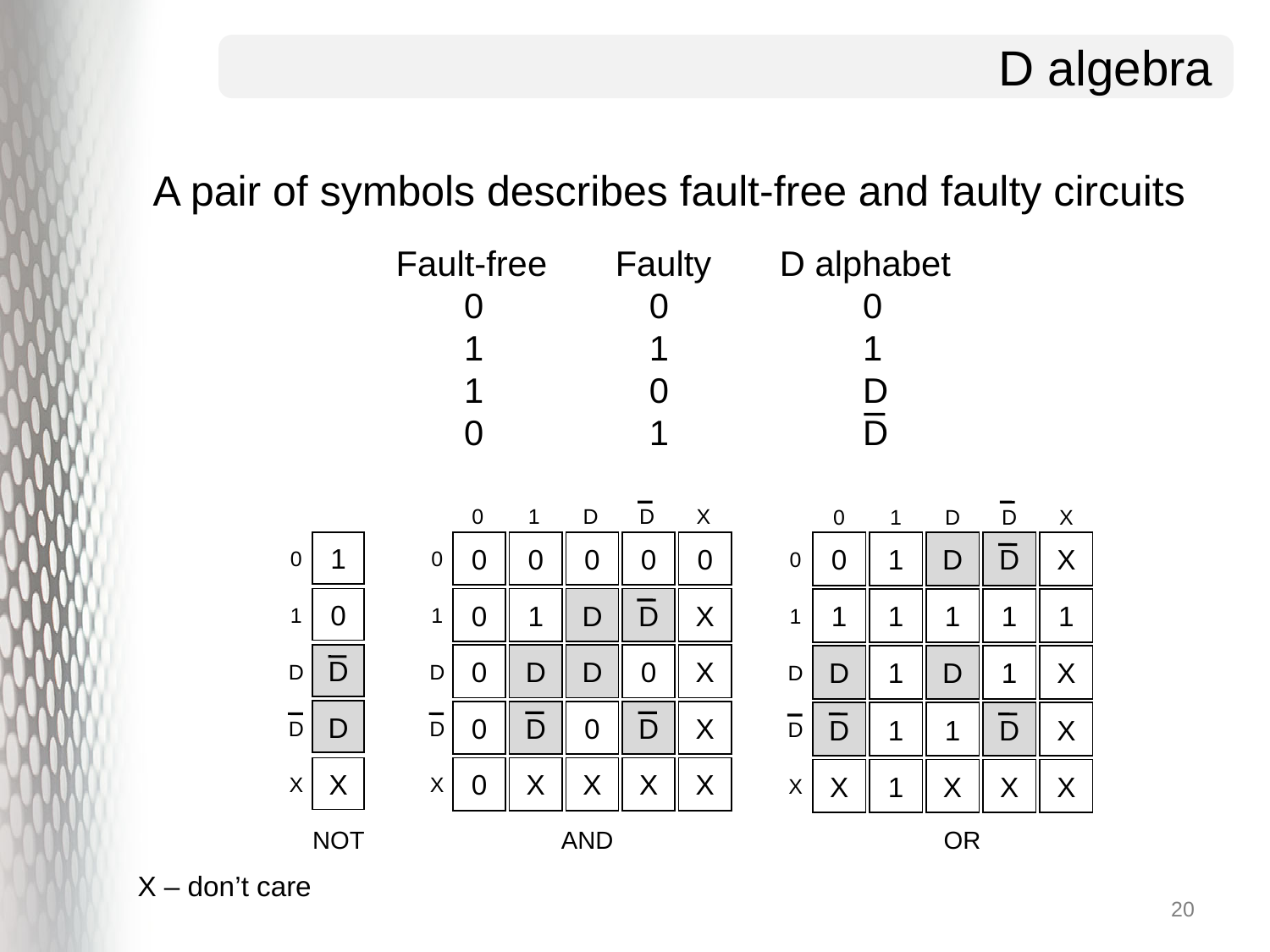

# D algebra
A pair of symbols describes fault-free and faulty circuits
Fault-free       Faulty       D alphabet
       0                 0	              0
       1                 1	              1
       1                 0	              D
       0                 1	              D

0
1
D
D
X

0
0
0
0
0
0
1
D
D
X

0
D
D
0
X
0
D
0
D
X

0
X
X
X
X
0
1
D
D
X

0
1
D
D
X

1
1
1
1
1
D
1
D
1
X
D
1
1
D
X

X
1
X
X
X
0
1
D
D

X
1
0
D

D
X
0
1
D
D

X
0
1
D
D

X
AND
NOT
OR
X – don’t care